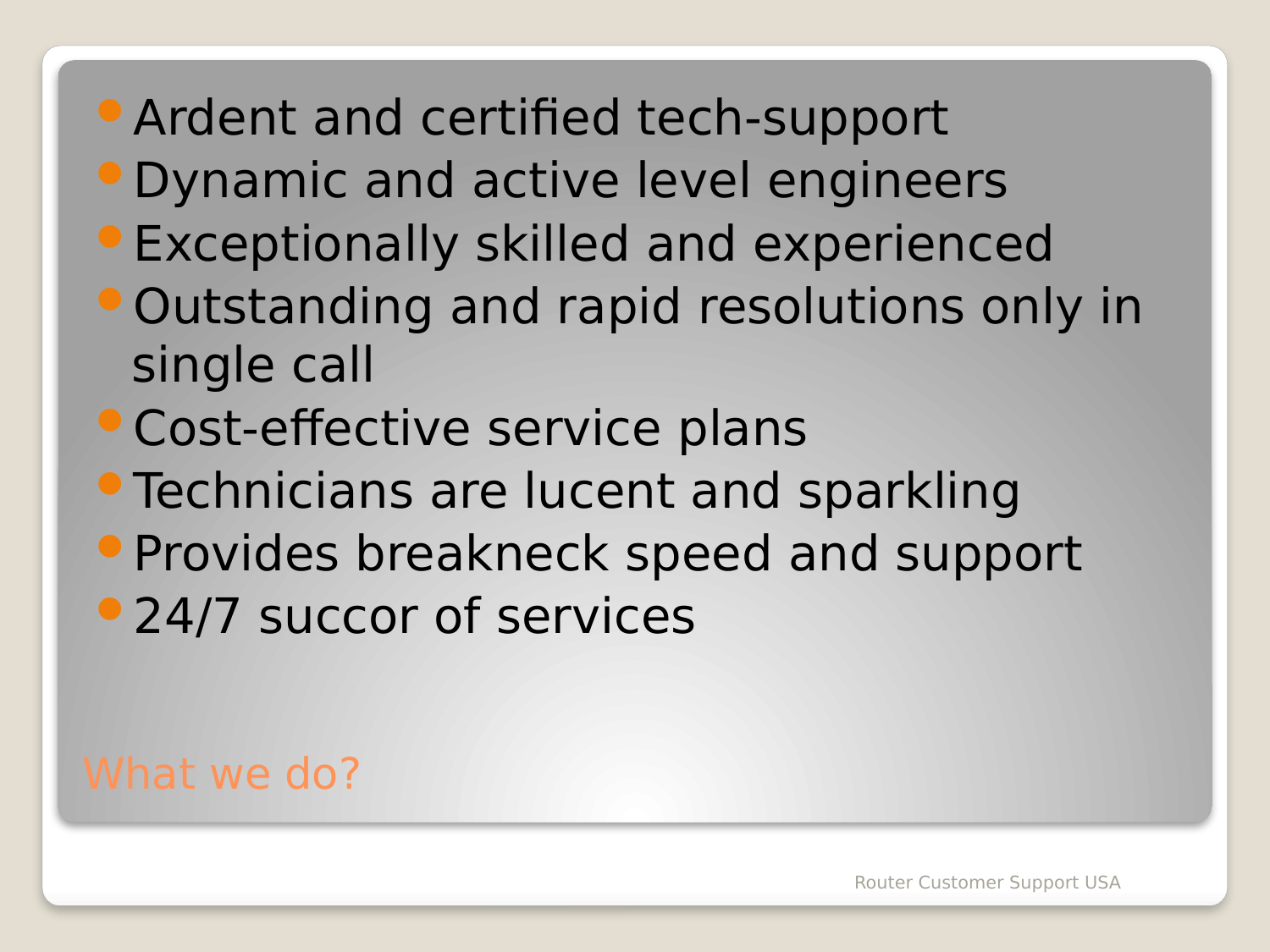

Ardent and certified tech-support
Dynamic and active level engineers
Exceptionally skilled and experienced
Outstanding and rapid resolutions only in single call
Cost-effective service plans
Technicians are lucent and sparkling
Provides breakneck speed and support
24/7 succor of services
# What we do?
Router Customer Support USA